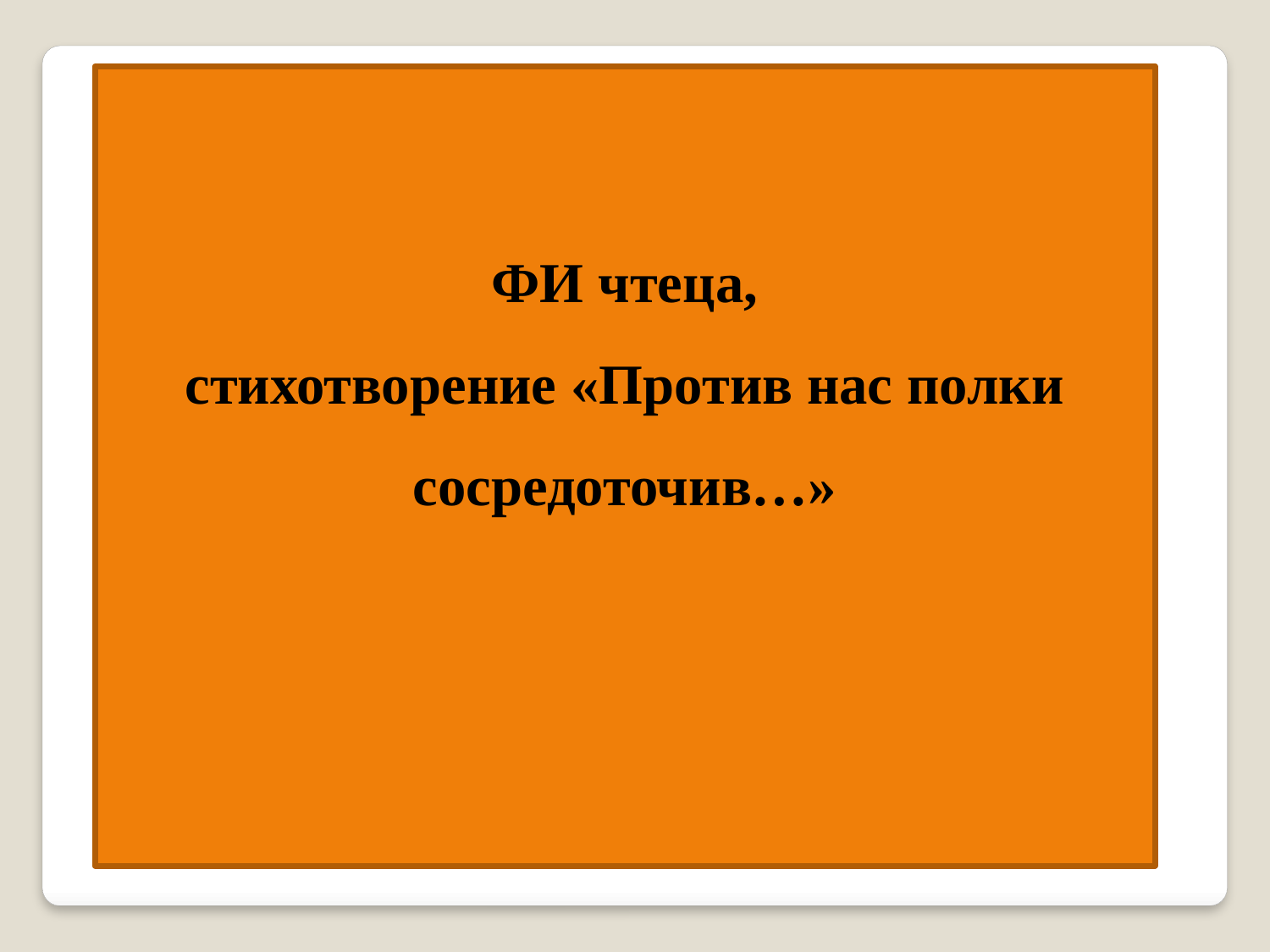

ФИ чтеца,
стихотворение «Против нас полки сосредоточив…»